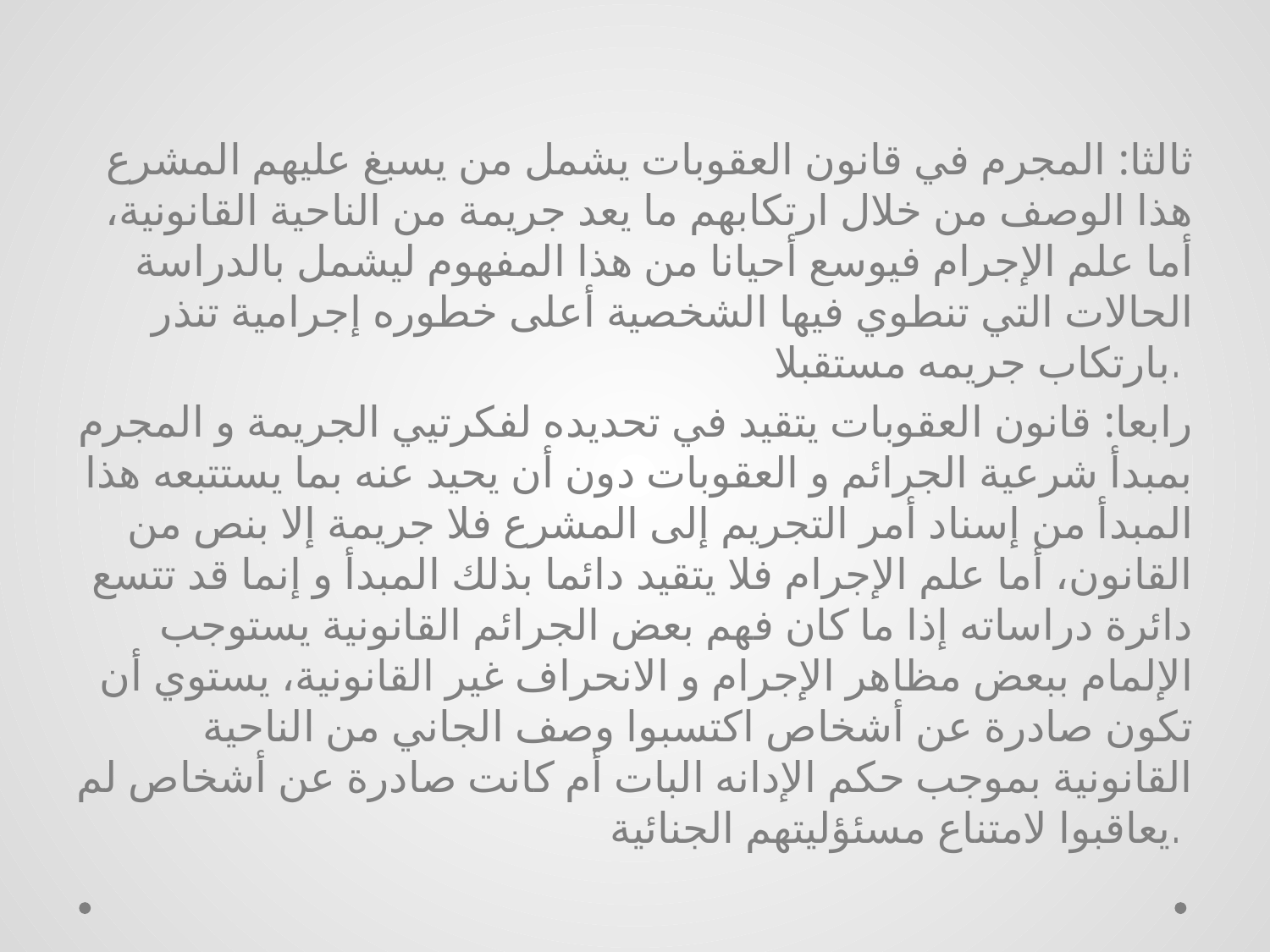

ثالثا: المجرم في قانون العقوبات يشمل من يسبغ عليهم المشرع هذا الوصف من خلال ارتكابهم ما يعد جريمة من الناحية القانونية، أما علم الإجرام فيوسع أحيانا من هذا المفهوم ليشمل بالدراسة الحالات التي تنطوي فيها الشخصية أعلى خطوره إجرامية تنذر بارتكاب جريمه مستقبلا.
رابعا: قانون العقوبات يتقيد في تحديده لفكرتيي الجريمة و المجرم بمبدأ شرعية الجرائم و العقوبات دون أن يحيد عنه بما يستتبعه هذا المبدأ من إسناد أمر التجريم إلى المشرع فلا جريمة إلا بنص من القانون، أما علم الإجرام فلا يتقيد دائما بذلك المبدأ و إنما قد تتسع دائرة دراساته إذا ما كان فهم بعض الجرائم القانونية يستوجب الإلمام ببعض مظاهر الإجرام و الانحراف غير القانونية، يستوي أن تكون صادرة عن أشخاص اكتسبوا وصف الجاني من الناحية القانونية بموجب حكم الإدانه البات أم كانت صادرة عن أشخاص لم يعاقبوا لامتناع مسئؤليتهم الجنائية.